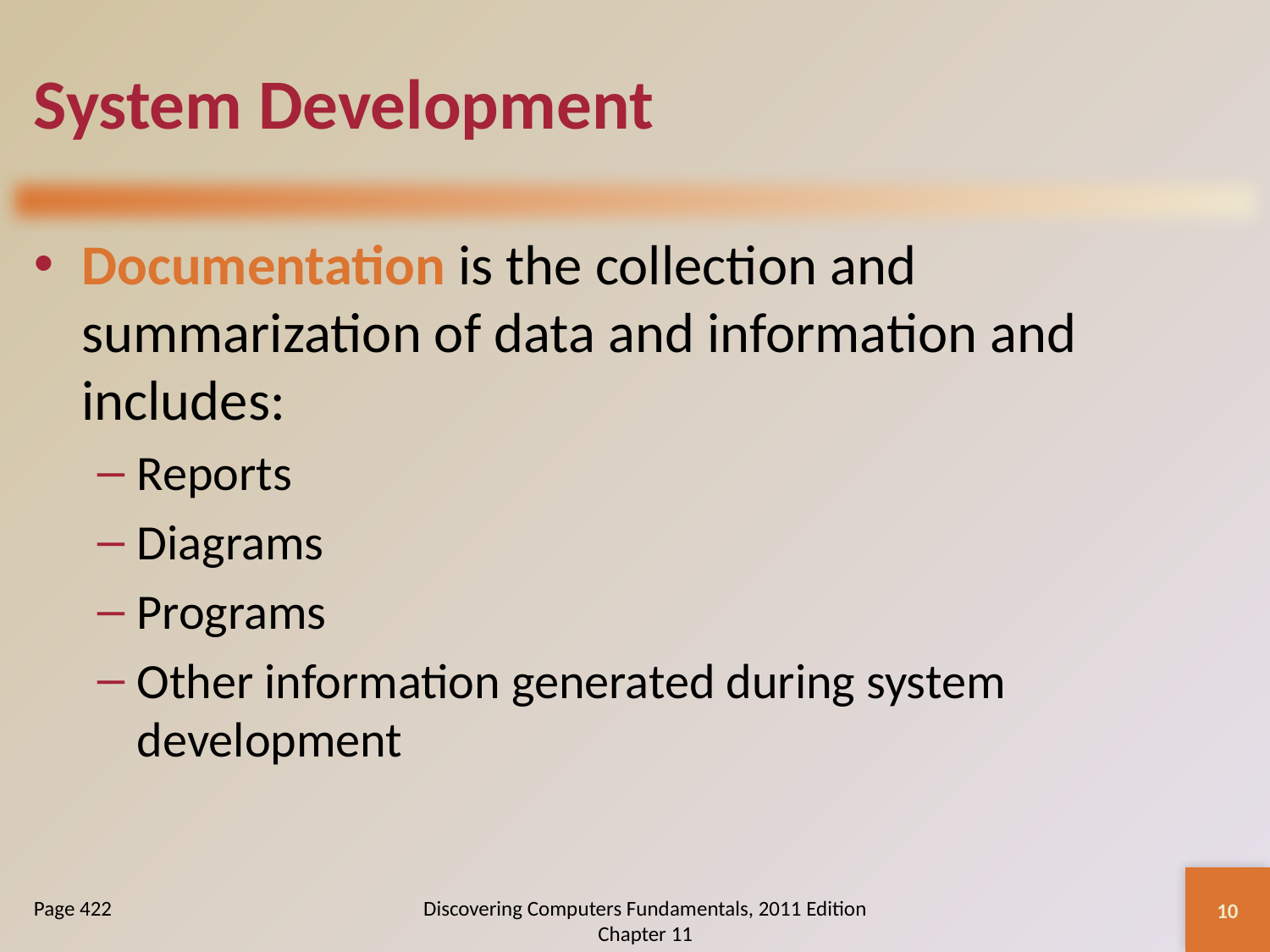

# System Development
Documentation is the collection and summarization of data and information and includes:
Reports
Diagrams
Programs
Other information generated during system development
10
Page 422
Discovering Computers Fundamentals, 2011 Edition Chapter 11